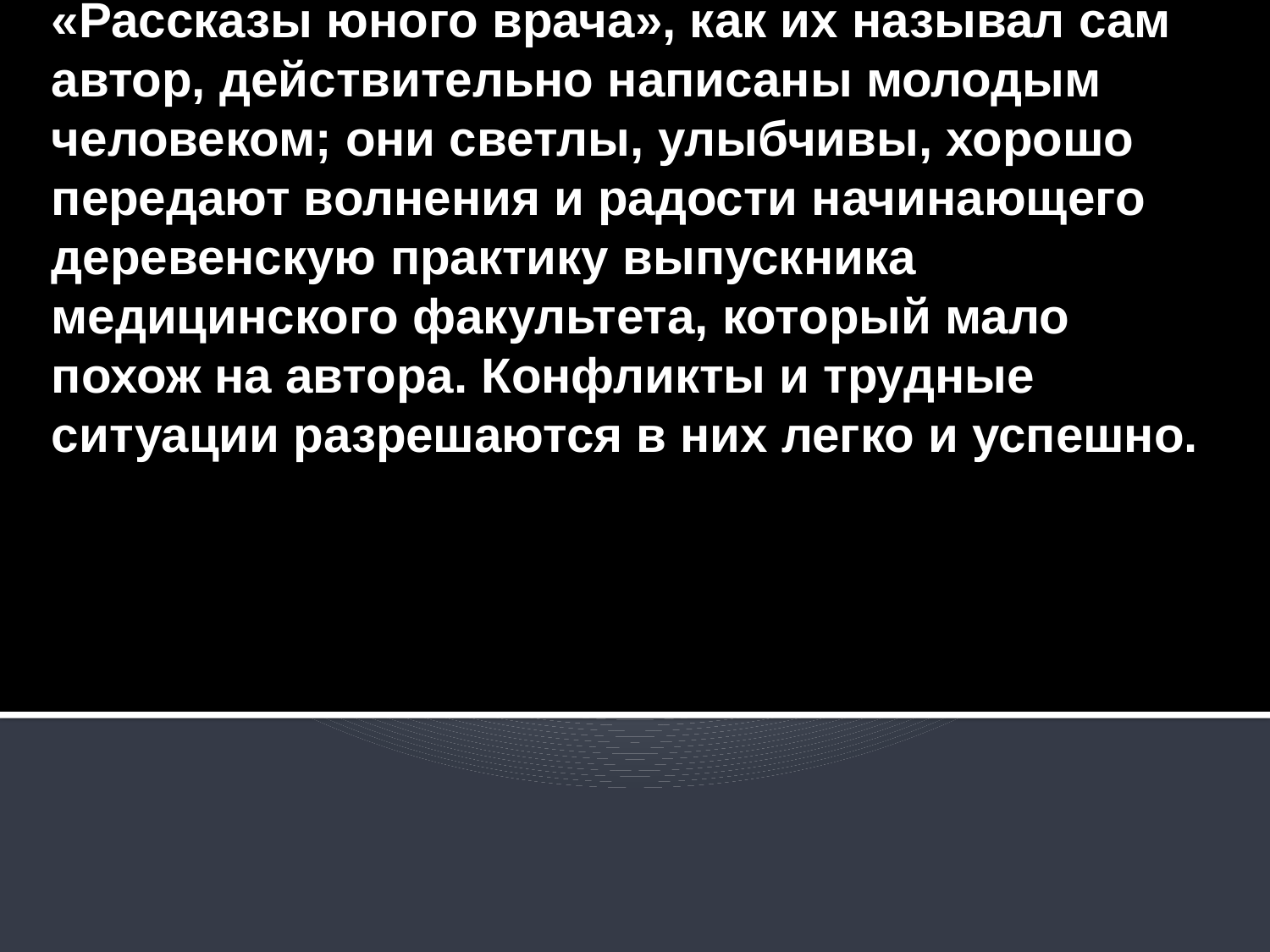

«Рассказы юного врача», как их называл сам автор, действительно написаны молодым человеком; они светлы, улыбчивы, хорошо передают волнения и радости начинающего деревенскую практику выпускника медицинского факультета, который мало похож на автора. Конфликты и трудные ситуации разрешаются в них легко и успешно.